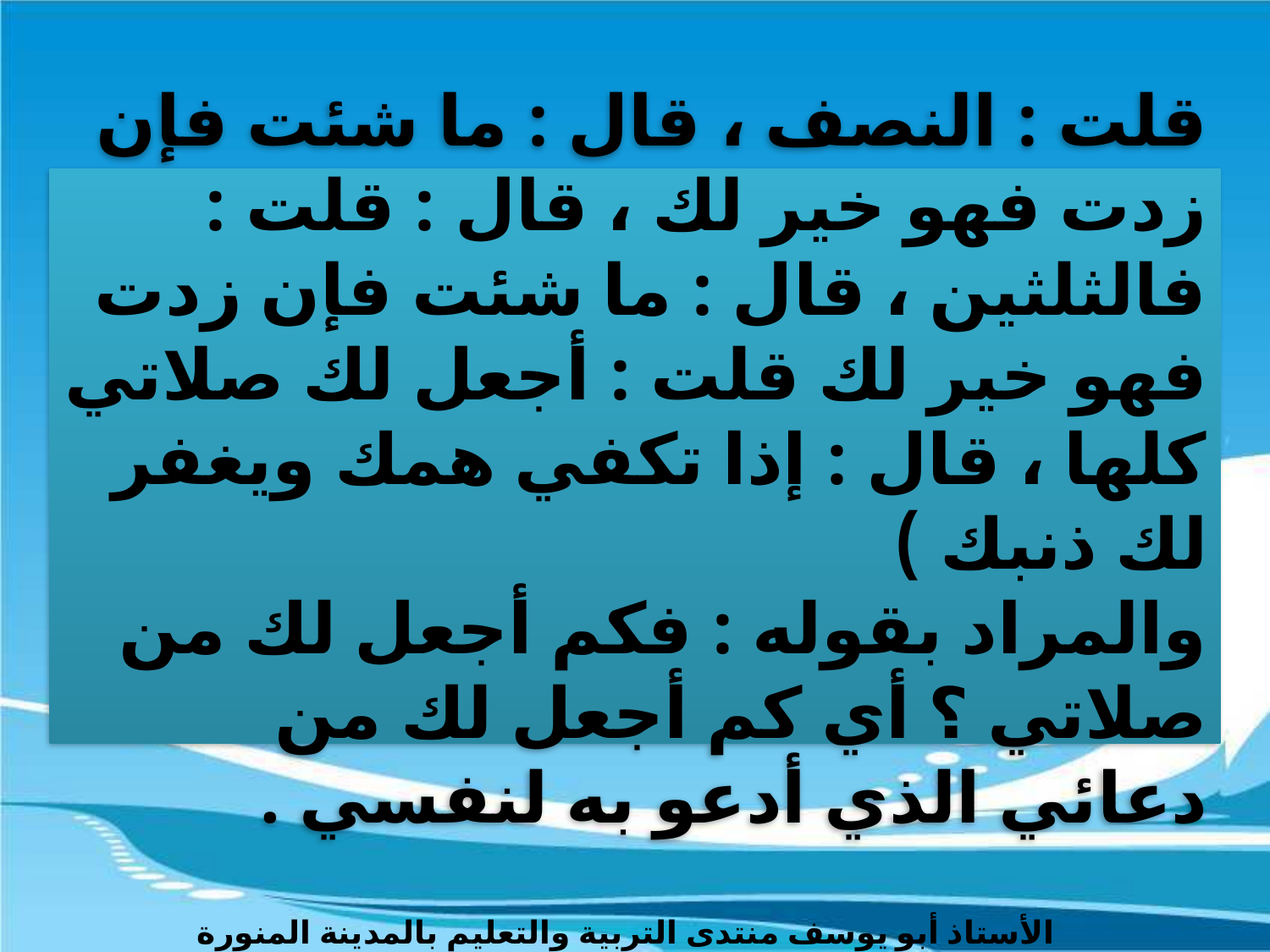

قلت : النصف ، قال : ما شئت فإن زدت فهو خير لك ، قال : قلت : فالثلثين ، قال : ما شئت فإن زدت فهو خير لك قلت : أجعل لك صلاتي كلها ، قال : إذا تكفي همك ويغفر لك ذنبك )
والمراد بقوله : فكم أجعل لك من صلاتي ؟ أي كم أجعل لك من دعائي الذي أدعو به لنفسي .
الأستاذ أبو يوسف منتدى التربية والتعليم بالمدينة المنورة